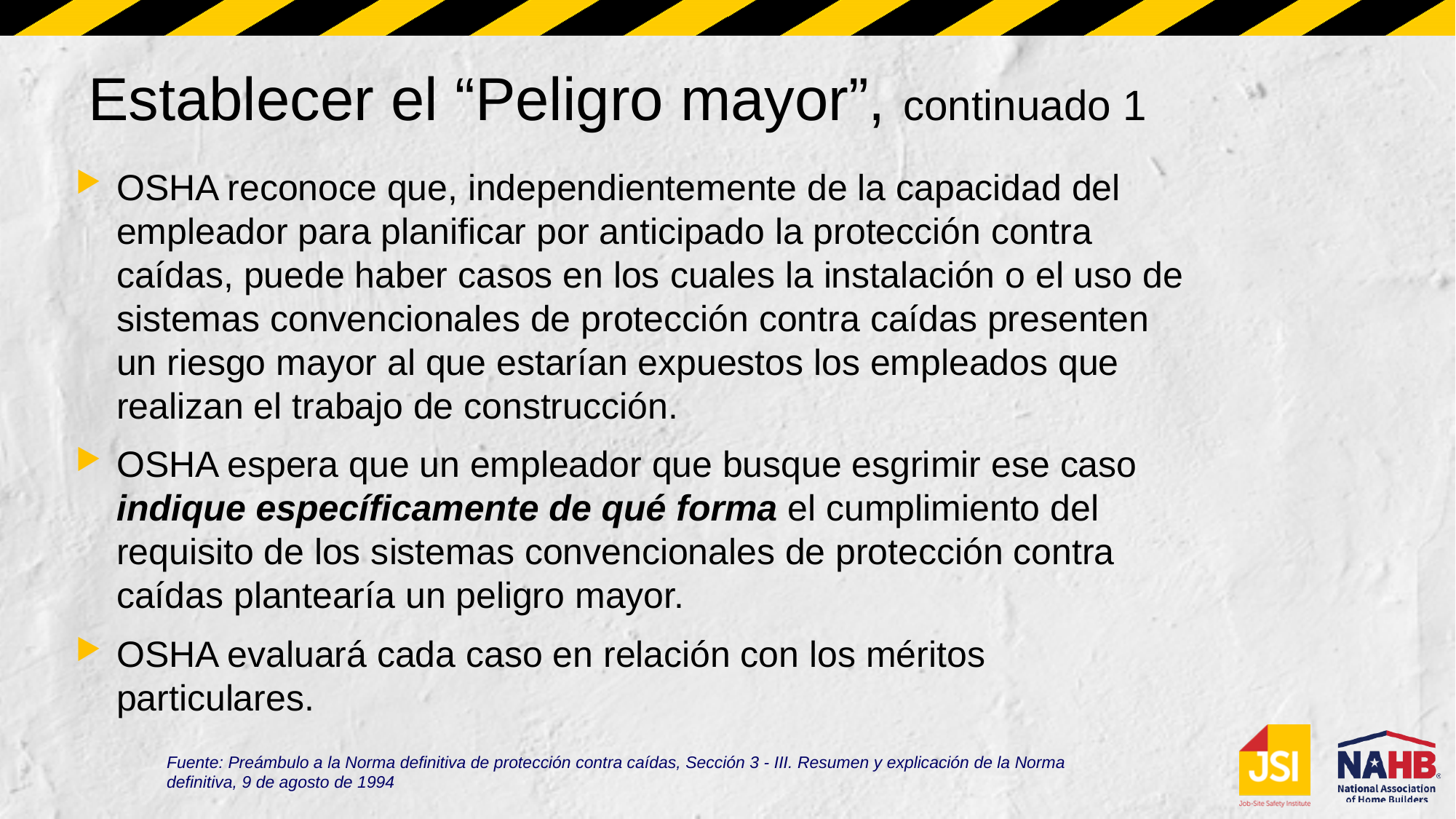

# Establecer el “Peligro mayor”, continuado 1
OSHA reconoce que, independientemente de la capacidad del empleador para planificar por anticipado la protección contra caídas, puede haber casos en los cuales la instalación o el uso de sistemas convencionales de protección contra caídas presenten un riesgo mayor al que estarían expuestos los empleados que realizan el trabajo de construcción.
OSHA espera que un empleador que busque esgrimir ese caso indique específicamente de qué forma el cumplimiento del requisito de los sistemas convencionales de protección contra caídas plantearía un peligro mayor.
OSHA evaluará cada caso en relación con los méritos particulares.

Fuente: Preámbulo a la Norma definitiva de protección contra caídas, Sección 3 - III. Resumen y explicación de la Norma definitiva, 9 de agosto de 1994